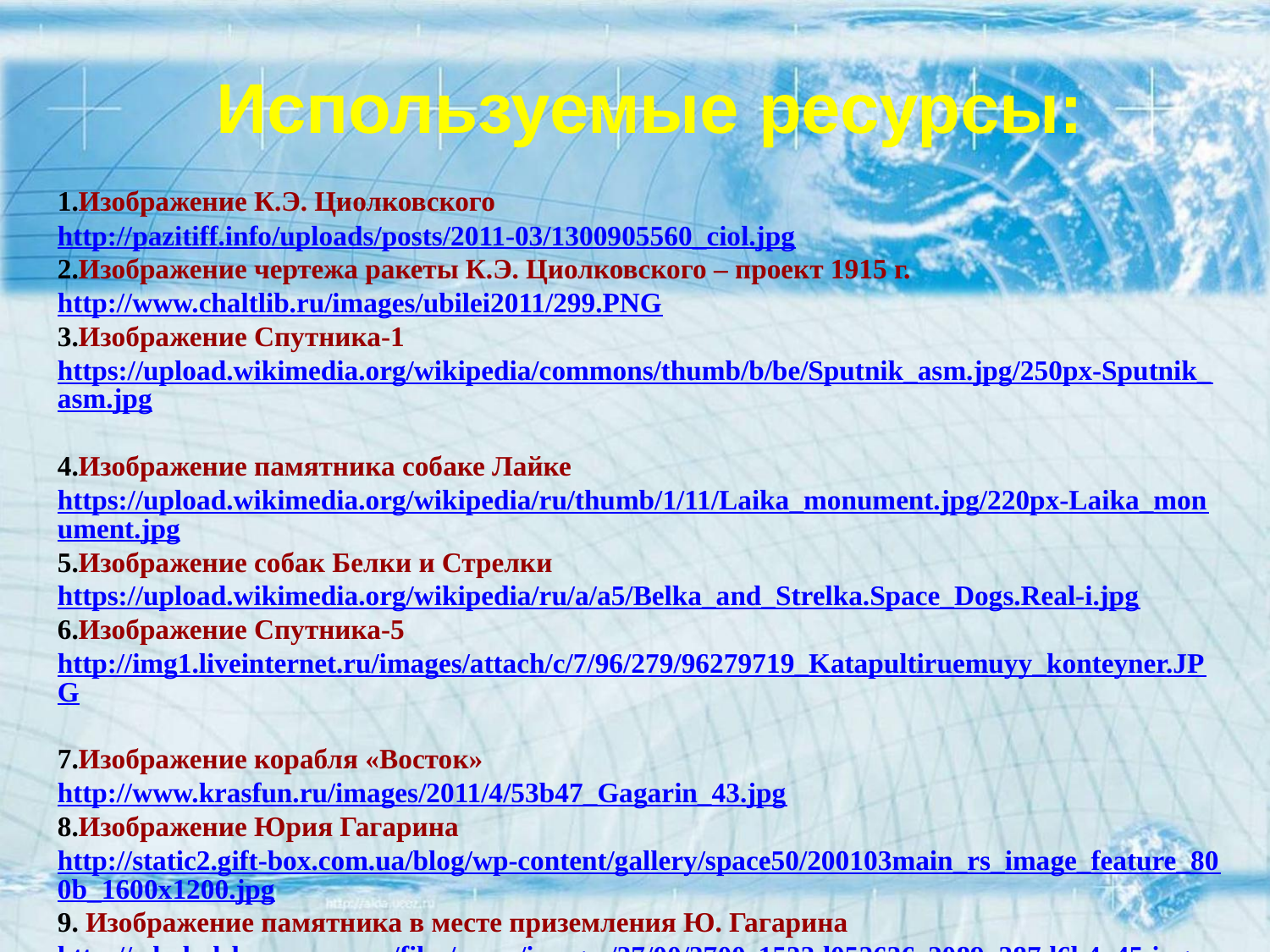

Используемые ресурсы:
Изображение К.Э. Циолковского http://pazitiff.info/uploads/posts/2011-03/1300905560_ciol.jpg
Изображение чертежа ракеты К.Э. Циолковского – проект 1915 г. http://www.chaltlib.ru/images/ubilei2011/299.PNG
Изображение Спутника-1 https://upload.wikimedia.org/wikipedia/commons/thumb/b/be/Sputnik_asm.jpg/250px-Sputnik_asm.jpg
Изображение памятника собаке Лайке https://upload.wikimedia.org/wikipedia/ru/thumb/1/11/Laika_monument.jpg/220px-Laika_monument.jpg
Изображение собак Белки и Стрелки https://upload.wikimedia.org/wikipedia/ru/a/a5/Belka_and_Strelka.Space_Dogs.Real-i.jpg
Изображение Спутника-5 http://img1.liveinternet.ru/images/attach/c/7/96/279/96279719_Katapultiruemuyy_konteyner.JPG
Изображение корабля «Восток»  http://www.krasfun.ru/images/2011/4/53b47_Gagarin_43.jpg
Изображение Юрия Гагарина http://static2.gift-box.com.ua/blog/wp-content/gallery/space50/200103main_rs_image_feature_800b_1600x1200.jpg
 Изображение памятника в месте приземления Ю. Гагарина http://cdn.bolshoyvopros.ru/files/users/images/37/00/3700e1533d052636c2089a387d6b4a45.jpg